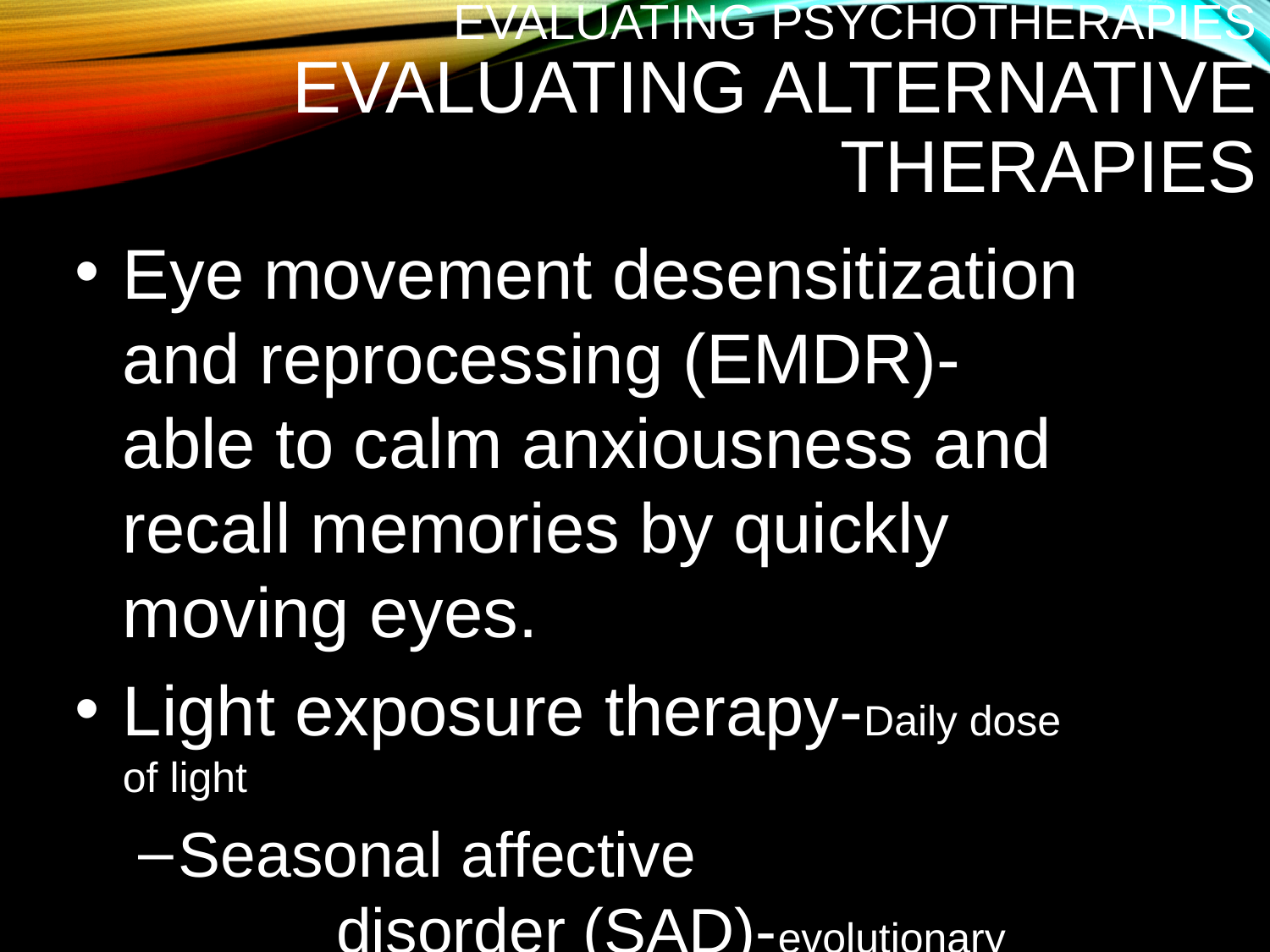

# Evaluating Psychotherapies Evaluating Alternative Therapies
Eye movement desensitization and reprocessing (EMDR)-able to calm anxiousness and recall memories by quickly moving eyes.
Light exposure therapy-Daily dose of light
Seasonal affective                                disorder (SAD)-evolutionary perspective